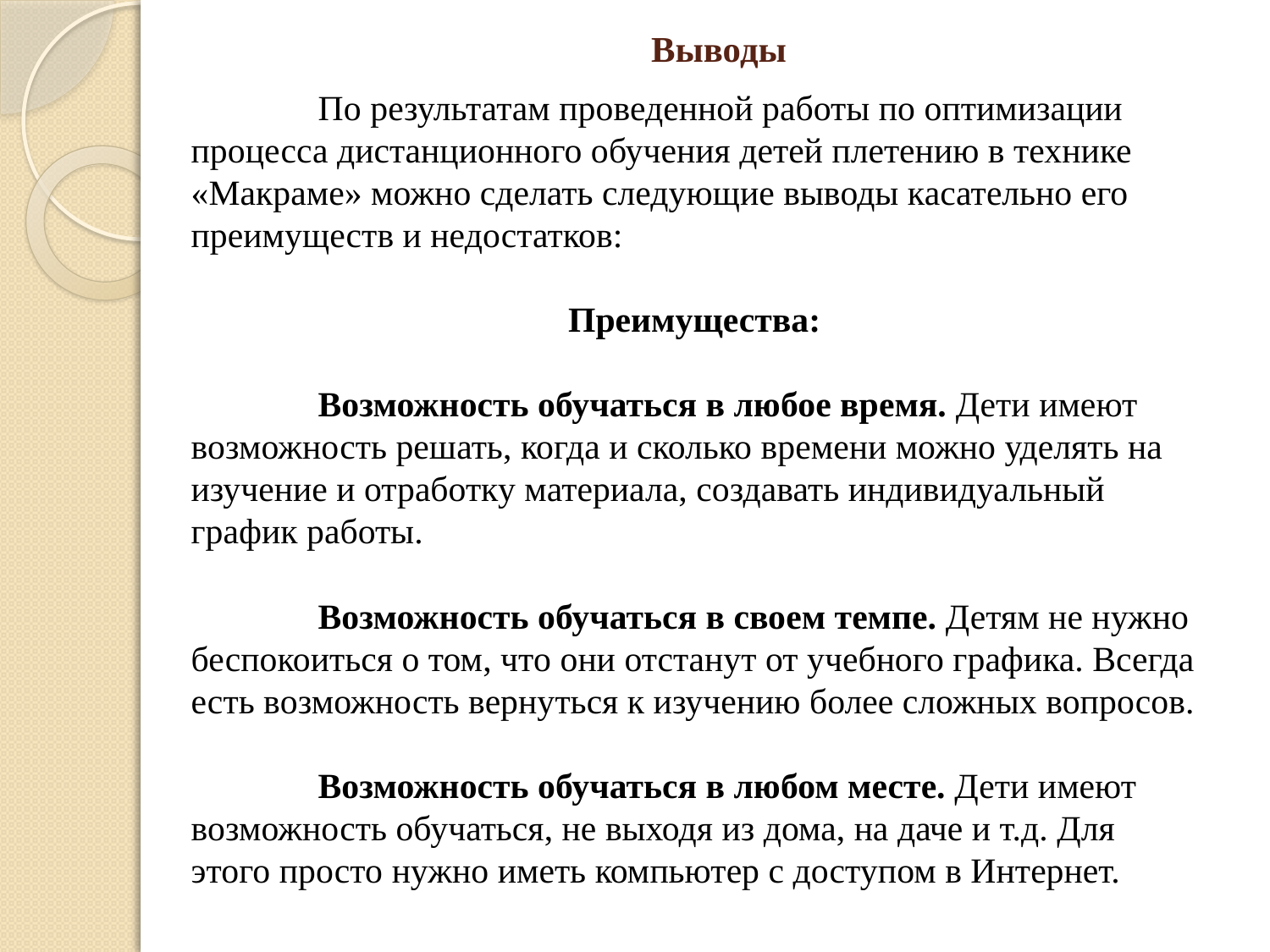

# Выводы
	По результатам проведенной работы по оптимизации процесса дистанционного обучения детей плетению в технике «Макраме» можно сделать следующие выводы касательно его преимуществ и недостатков:

Преимущества:

	Возможность обучаться в любое время. Дети имеют возможность решать, когда и сколько времени можно уделять на изучение и отработку материала, создавать индивидуальный график работы.

	Возможность обучаться в своем темпе. Детям не нужно беспокоиться о том, что они отстанут от учебного графика. Всегда есть возможность вернуться к изучению более сложных вопросов.

	Возможность обучаться в любом месте. Дети имеют возможность обучаться, не выходя из дома, на даче и т.д. Для этого просто нужно иметь компьютер с доступом в Интернет.